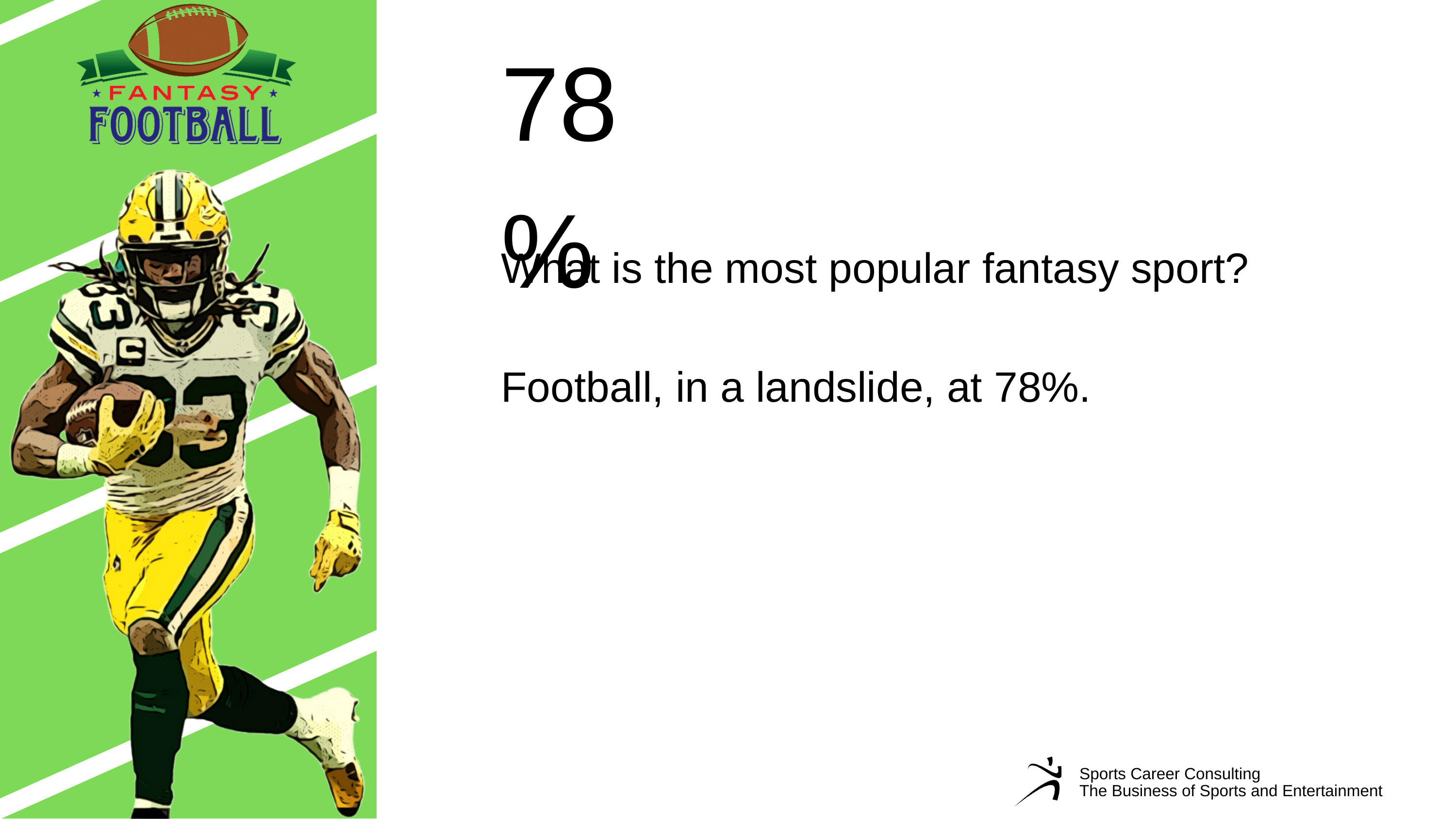

78%

What is the most popular fantasy sport?

Football, in a landslide, at 78%.

Sports Career Consulting
The Business of Sports and Entertainment